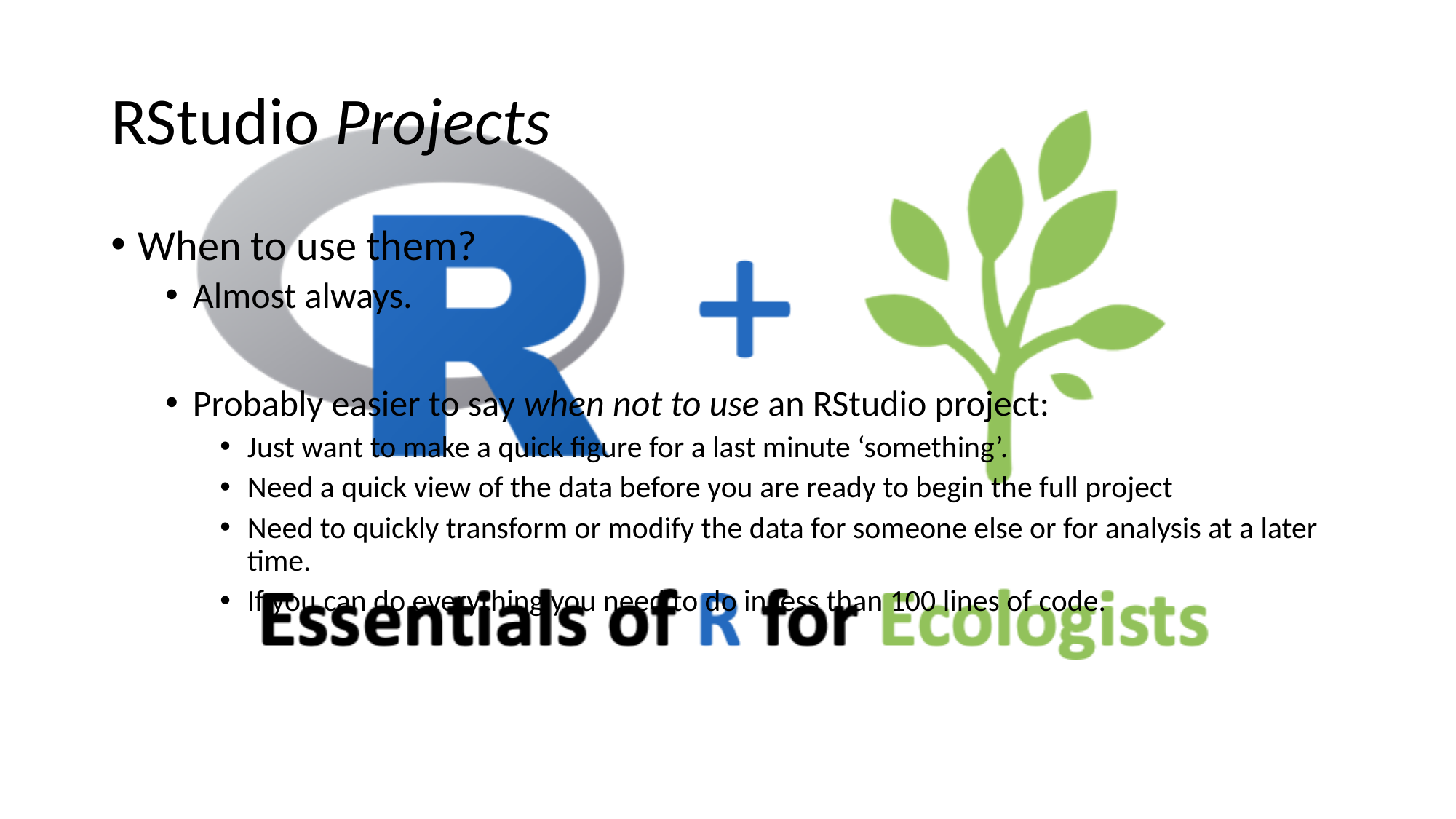

# RStudio Projects
When to use them?
Almost always.

Probably easier to say when not to use an RStudio project:
Just want to make a quick figure for a last minute ‘something’.
Need a quick view of the data before you are ready to begin the full project
Need to quickly transform or modify the data for someone else or for analysis at a later time.
If you can do everything you need to do in less than 100 lines of code.